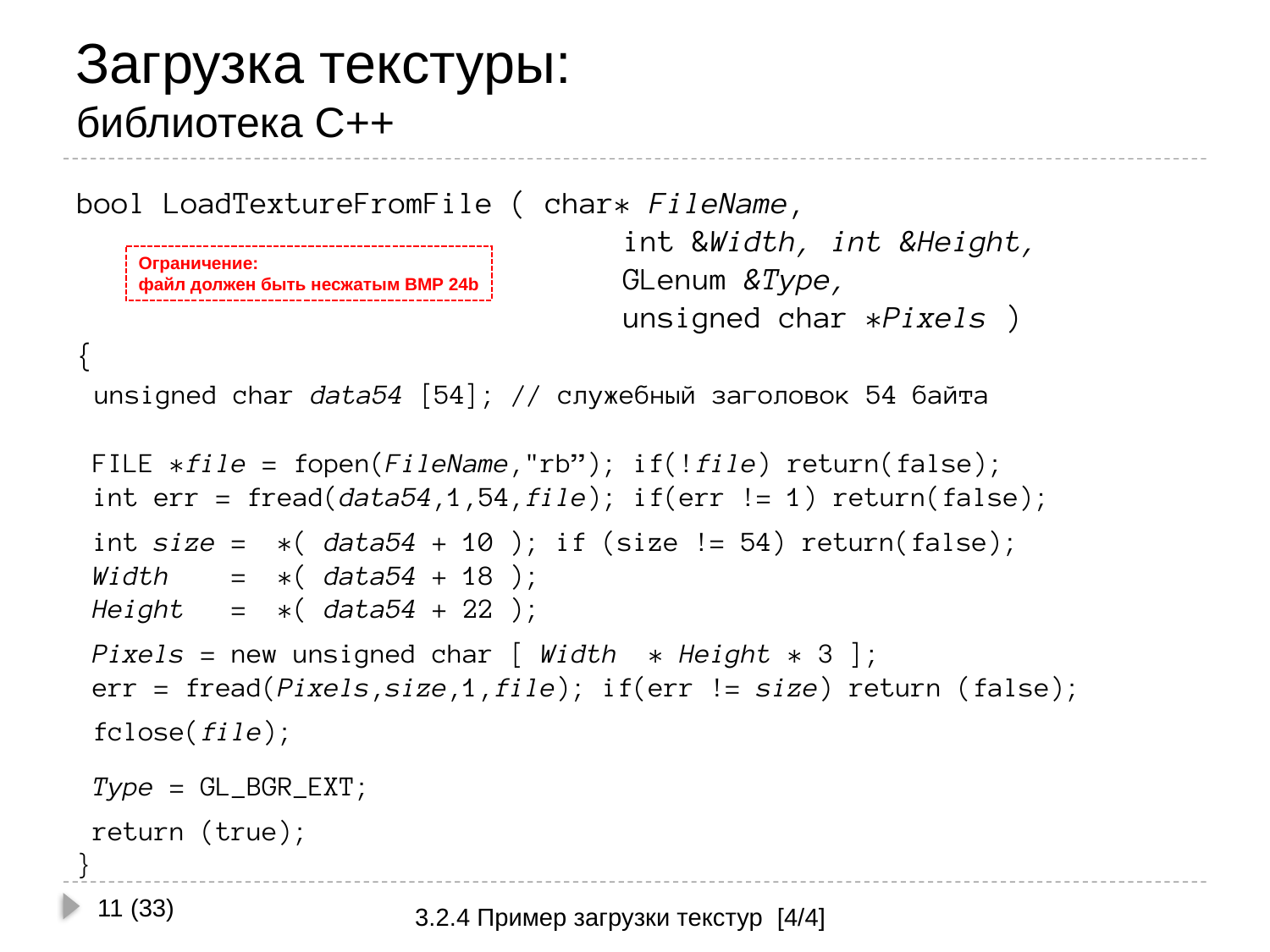

# Загрузка текстуры: библиотека C++
bool LoadTextureFromFile ( char* FileName,
				int &Width, int &Height,
				GLenum &Type,
				unsigned char *Pixels )
{
 unsigned char data54 [54]; // служебный заголовок 54 байта

 FILE *file = fopen(FileName,"rb”); if(!file) return(false);
 int err = fread(data54,1,54,file); if(err != 1) return(false);
 int size =  *( data54 + 10 ); if (size != 54) return(false);
 Width    =  *( data54 + 18 );
 Height   =  *( data54 + 22 );
 Pixels = new unsigned char [ Width  * Height * 3 ];
 err = fread(Pixels,size,1,file); if(err != size) return (false);
 fclose(file);
 Type = GL_BGR_EXT;
 return (true);
}
Ограничение:
файл должен быть несжатым BMP 24b
11 (33)
3.2.4 Пример загрузки текстур  [4/4]